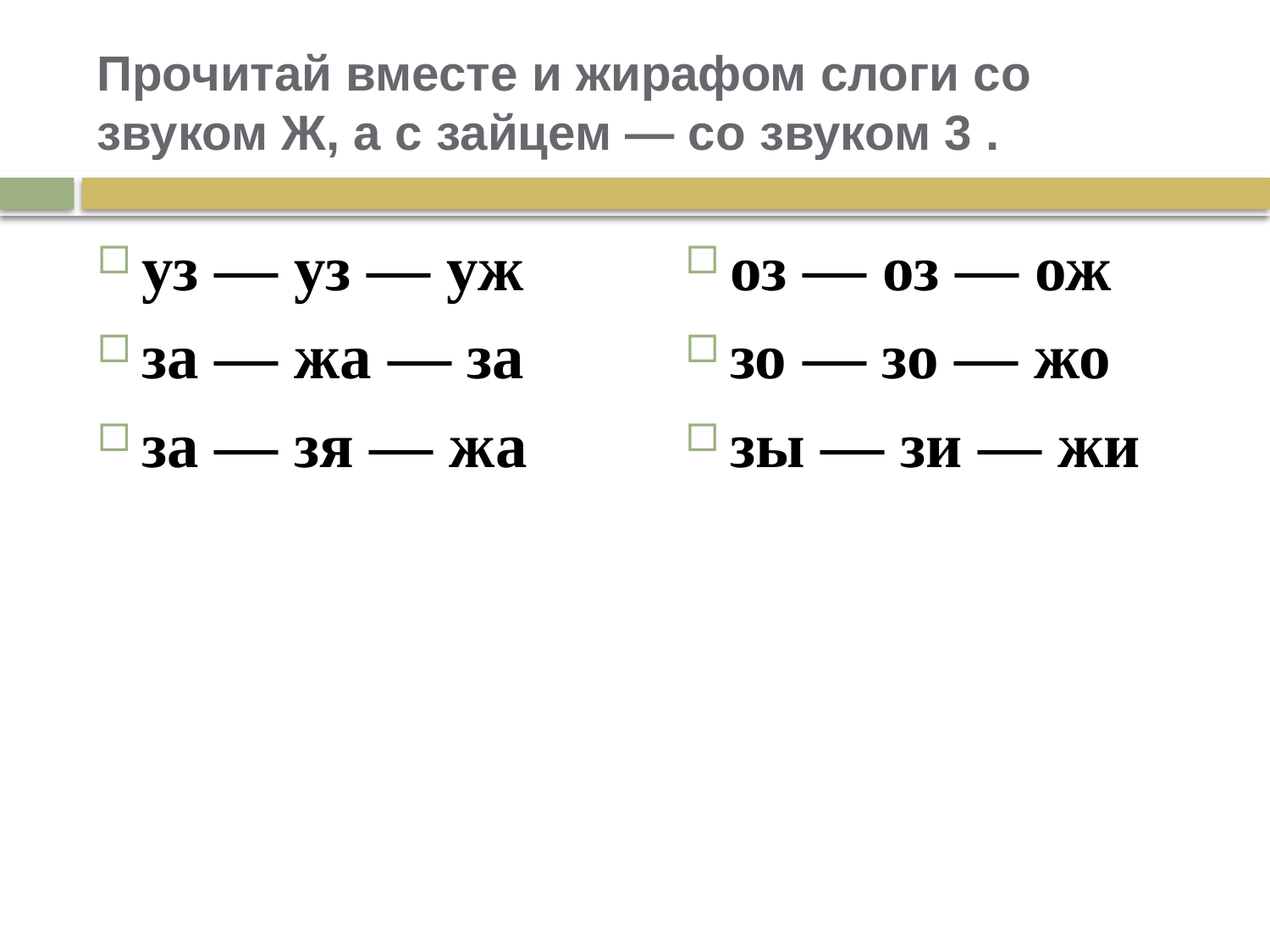

# Прочитай вместе и жирафом слоги со звуком Ж, а с зайцем — со звуком 3 .
уз — уз — уж
за — жа — за
за — зя — жа
оз — оз — ож
зо — зо — жо
зы — зи — жи